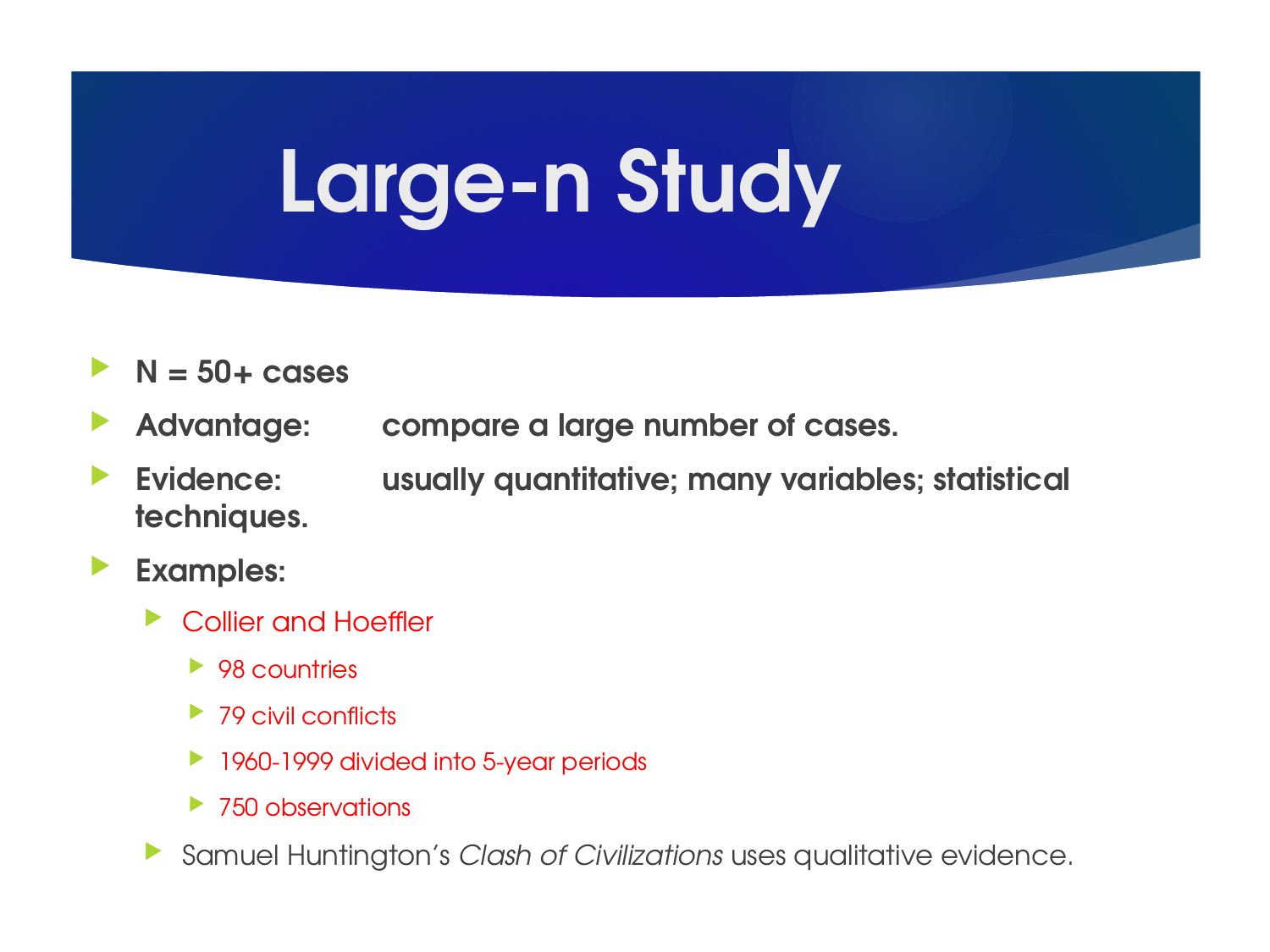

# Large-n Study
N = 50+ cases
Advantage:		compare a large number of cases.
Evidence:		usually quantitative; many variables; statistical 						techniques.
Examples:
Collier and Hoeffler
98 countries
79 civil conflicts
1960-1999 divided into 5-year periods
750 observations
Samuel Huntington’s Clash of Civilizations uses qualitative evidence.